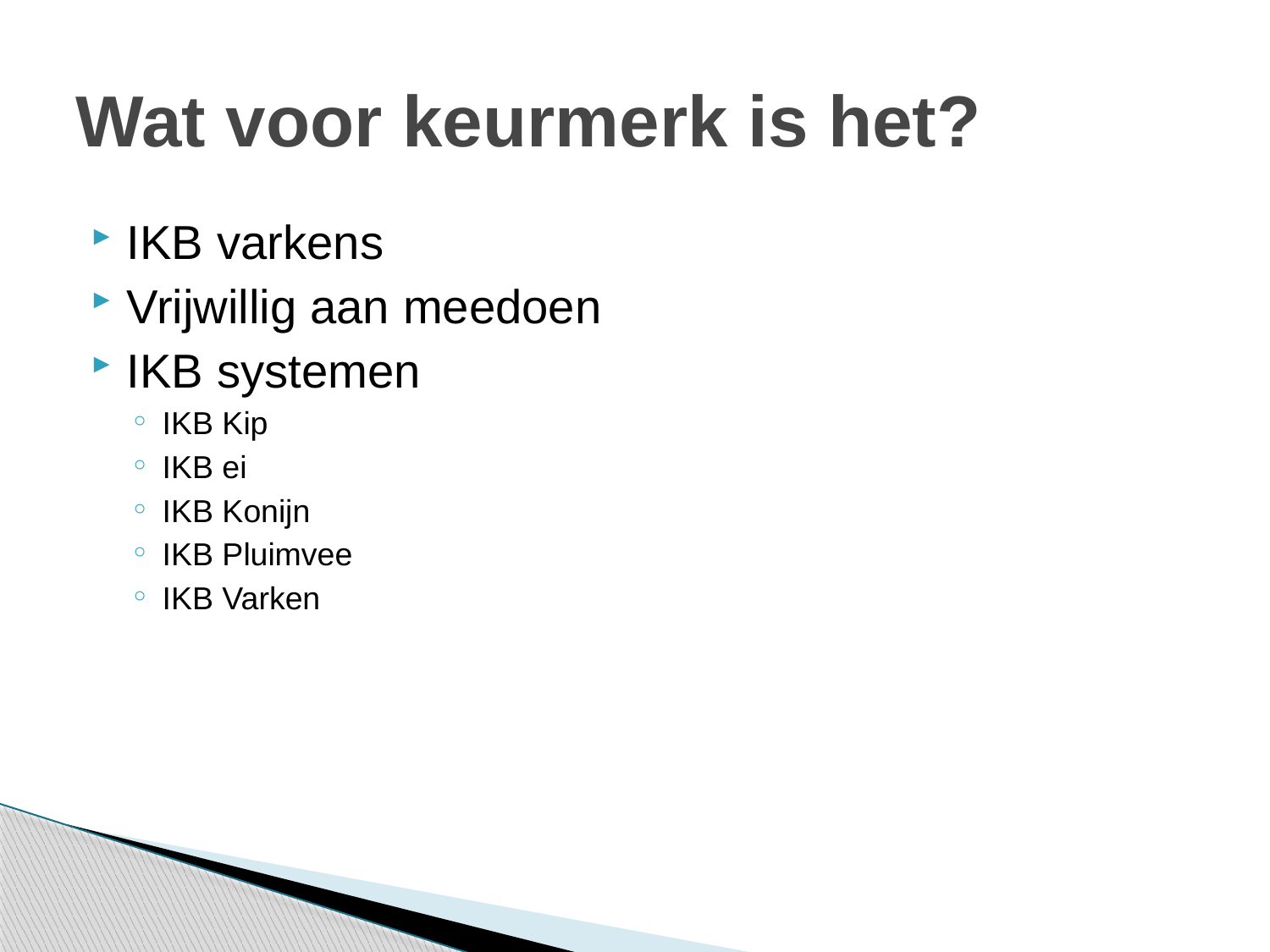

# Wat voor keurmerk is het?
IKB varkens
Vrijwillig aan meedoen
IKB systemen
IKB Kip
IKB ei
IKB Konijn
IKB Pluimvee
IKB Varken